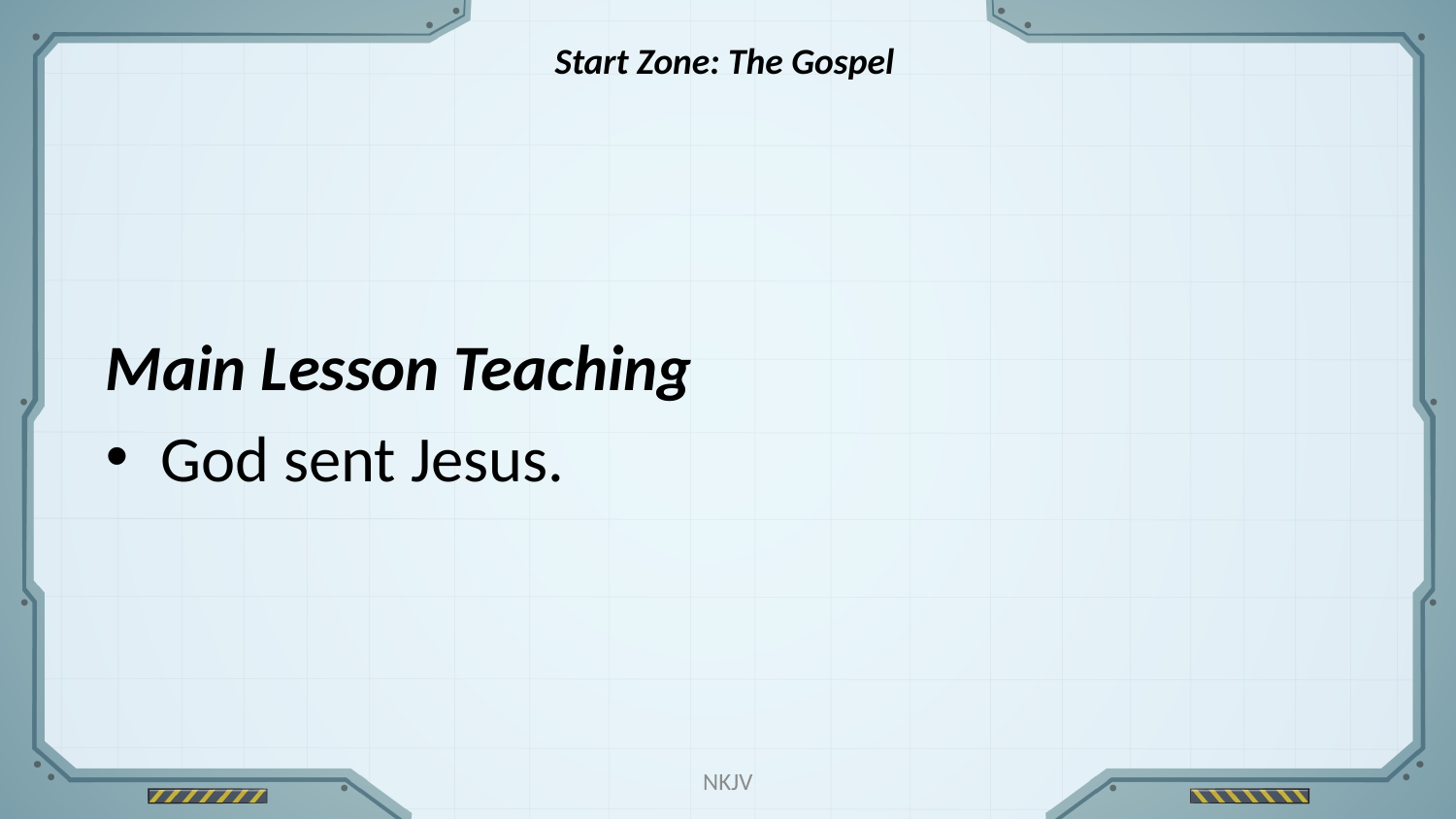

Start Zone: The Gospel
Main Lesson Teaching
God sent Jesus.
NKJV